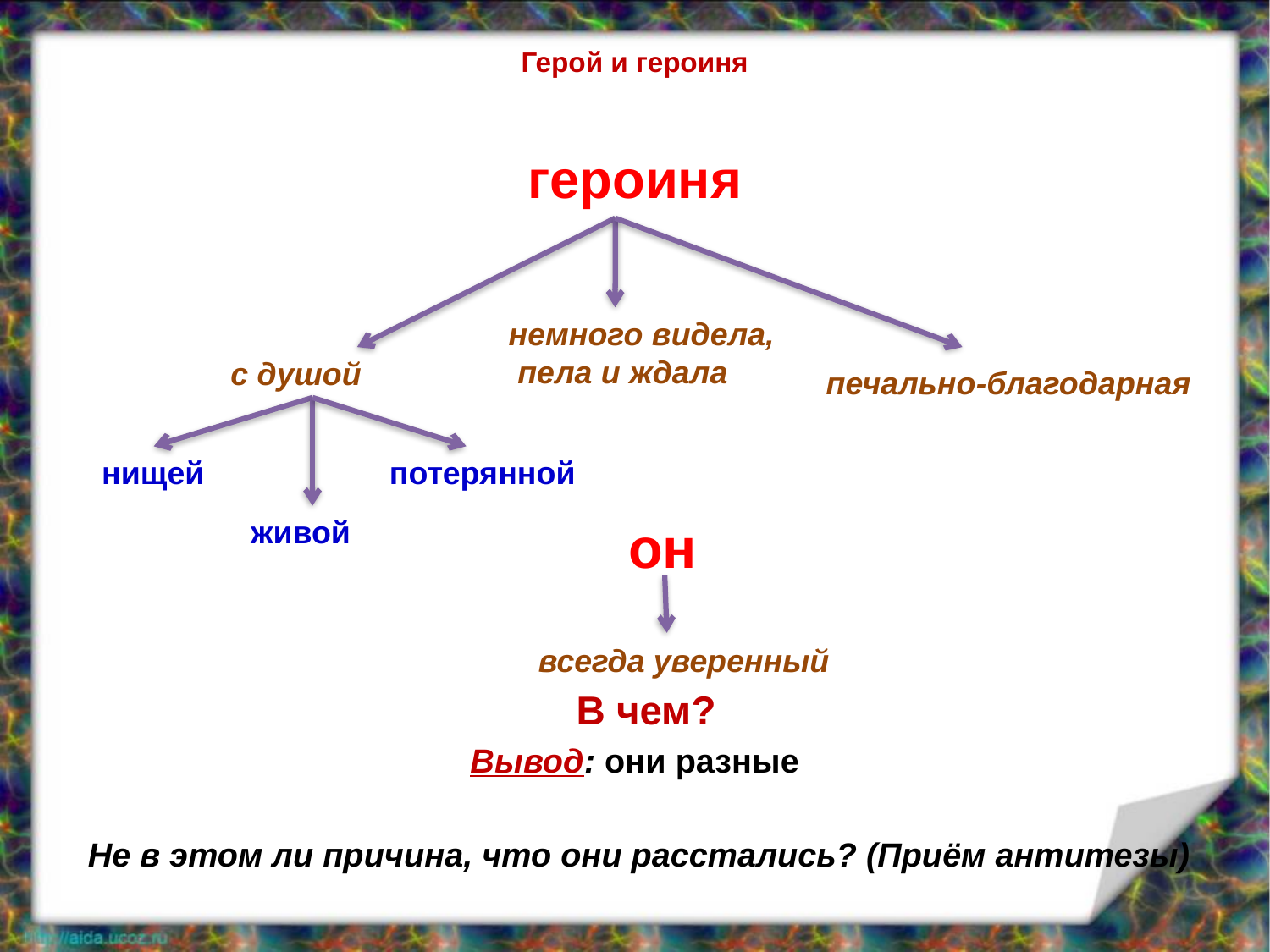

# Герой и героиня
героиня

  В чем?
Вывод: они разные

 Не в этом ли причина, что они расстались? (Приём антитезы)

немного видела,
 пела и ждала
с душой
печально-благодарная
нищей
потерянной
живой
он
всегда уверенный